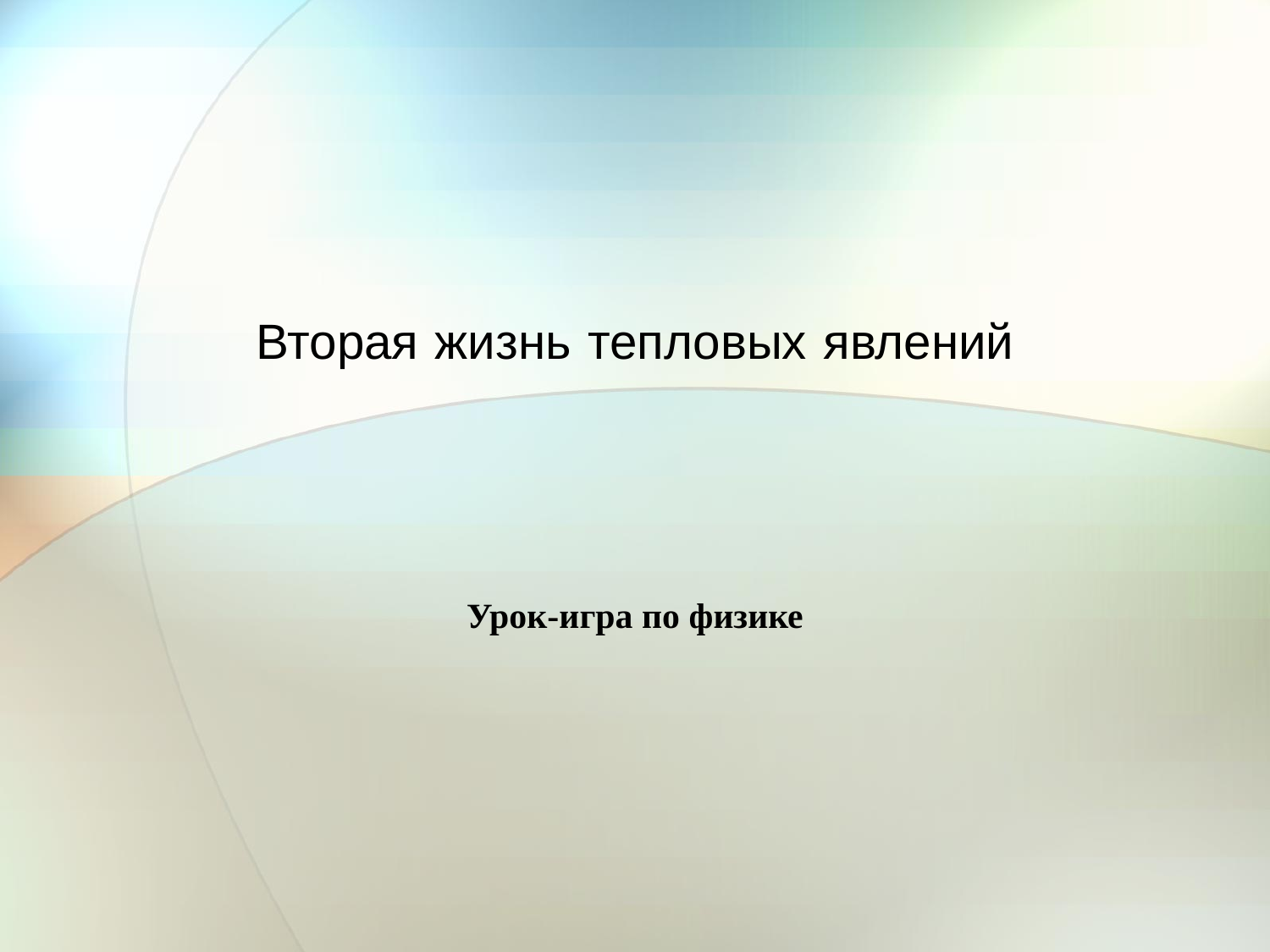

# Вторая жизнь тепловых явлений
Урок-игра по физике